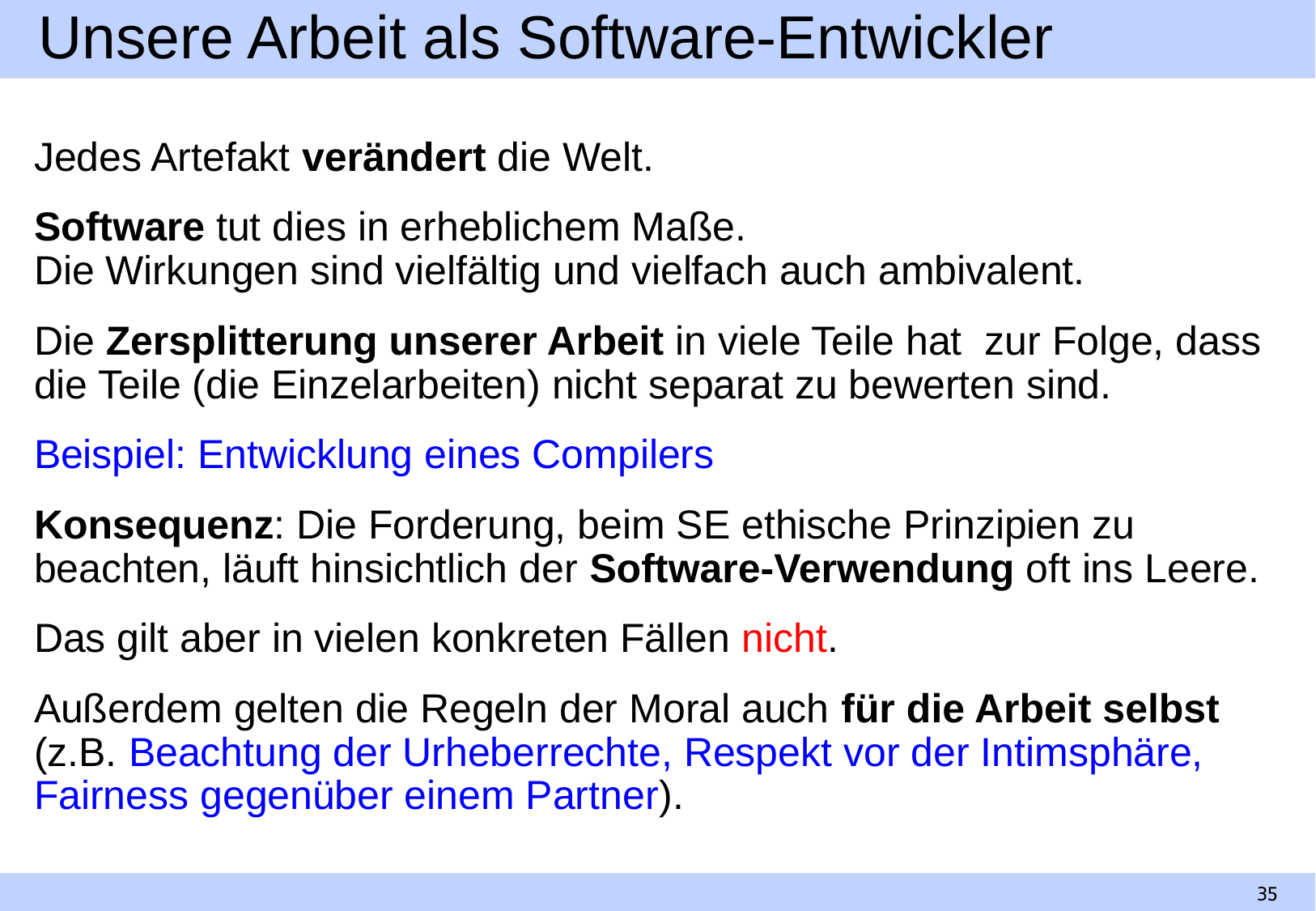

# Unsere Arbeit als Software-Entwickler
Jedes Artefakt verändert die Welt.
Software tut dies in erheblichem Maße.
Die Wirkungen sind vielfältig und vielfach auch ambivalent.
Die Zersplitterung unserer Arbeit in viele Teile hat  zur Folge, dass die Teile (die Einzelarbeiten) nicht separat zu bewerten sind.
Beispiel: Entwicklung eines Compilers
Konsequenz: Die Forderung, beim SE ethische Prinzipien zu beachten, läuft hinsichtlich der Software-Verwendung oft ins Leere.
Das gilt aber in vielen konkreten Fällen nicht.
Außerdem gelten die Regeln der Moral auch für die Arbeit selbst (z.B. Beachtung der Urheberrechte, Respekt vor der Intimsphäre, Fairness gegenüber einem Partner).

35